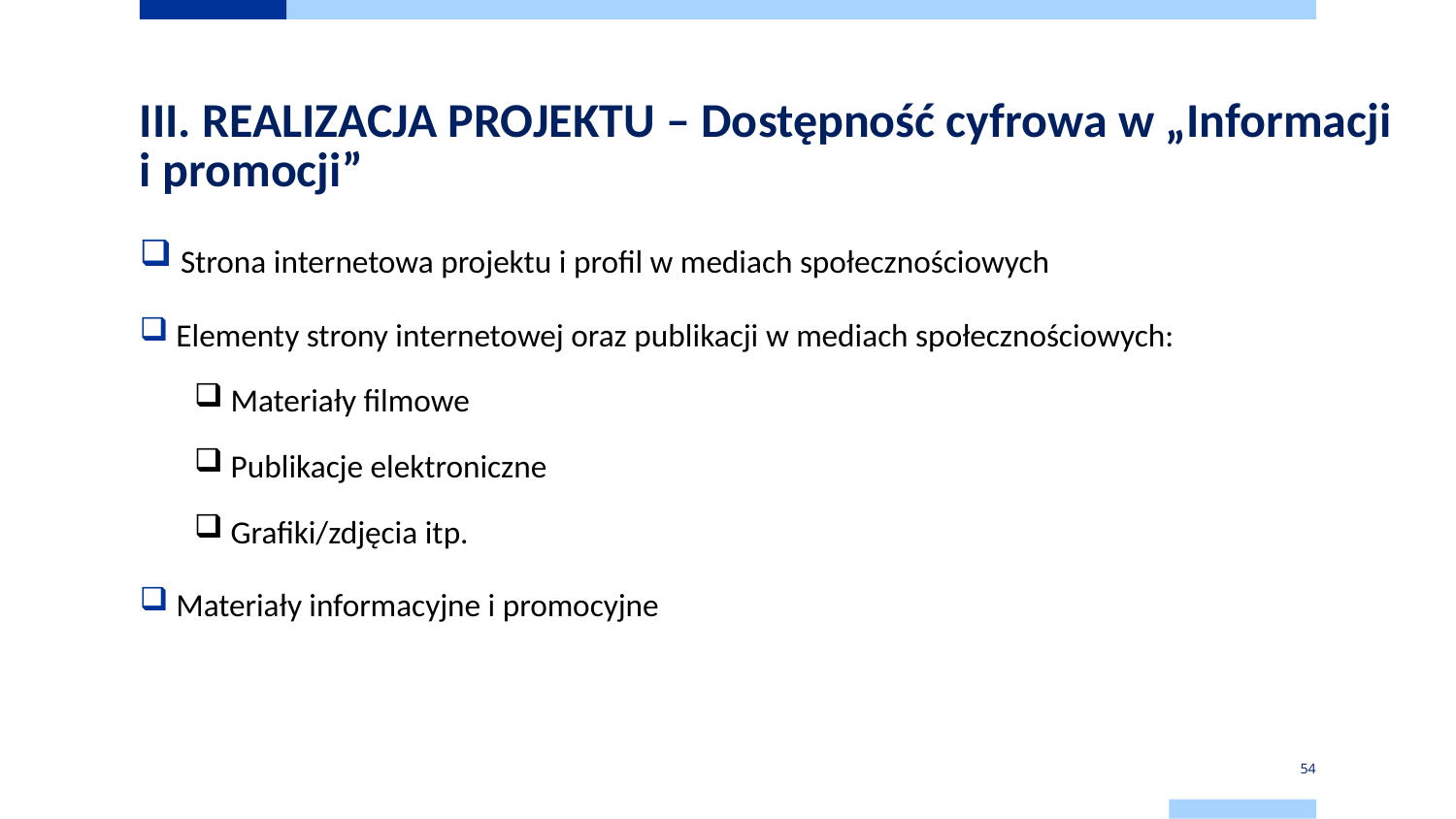

# III. REALIZACJA PROJEKTU – Dostępność cyfrowa w „Informacji i promocji”
 Strona internetowa projektu i profil w mediach społecznościowych
 Elementy strony internetowej oraz publikacji w mediach społecznościowych:
 Materiały filmowe
 Publikacje elektroniczne
 Grafiki/zdjęcia itp.
 Materiały informacyjne i promocyjne

54